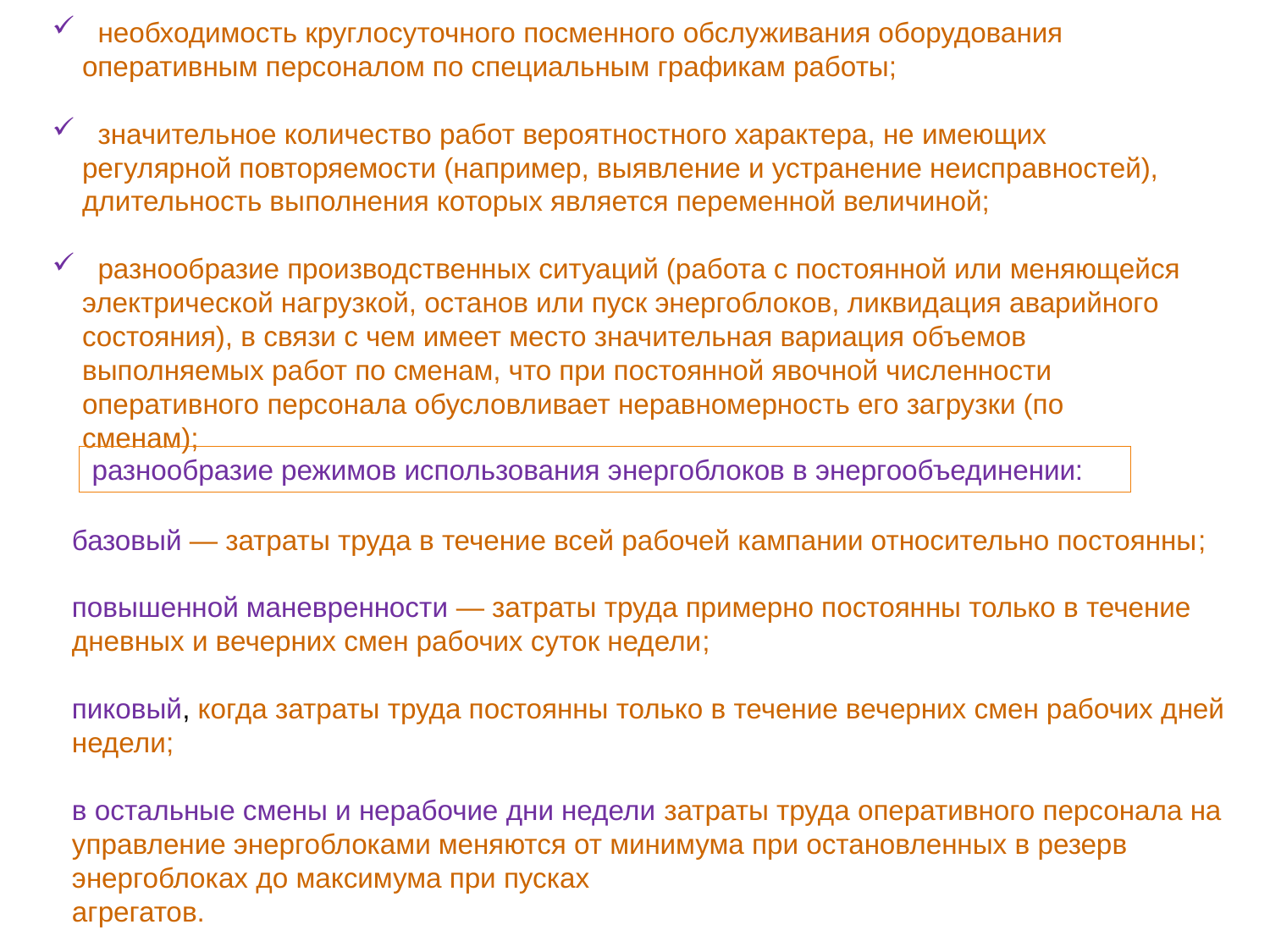

необходимость круглосуточного посменного обслуживания оборудования оперативным персоналом по специальным графикам работы;

  значительное количество работ вероятностного характера, не имеющих регулярной повторяемости (например, выявление и устранение неисправностей), длительность выполнения которых является переменной величиной;

  разнообразие производственных ситуаций (работа с постоянной или меняющейся электрической нагрузкой, останов или пуск энергоблоков, ликвидация аварийного состояния), в связи с чем имеет место значительная вариация объемов выполняемых работ по сменам, что при постоянной явочной численности оперативного персонала обусловливает неравномерность его загрузки (по сменам);

разнообразие режимов использования энергоблоков в энергообъединении:
базовый — затраты труда в течение всей рабочей кампании относительно постоянны;

повышенной маневренности — затраты труда примерно постоянны только в течение дневных и вечерних смен рабочих суток недели;

пиковый, когда затраты труда постоянны только в течение вечерних смен рабочих дней недели;

в остальные смены и нерабочие дни недели затраты труда оперативного персонала на управление энергоблоками меняются от минимума при остановленных в резерв энергоблоках до максимума при пусках
агрегатов.